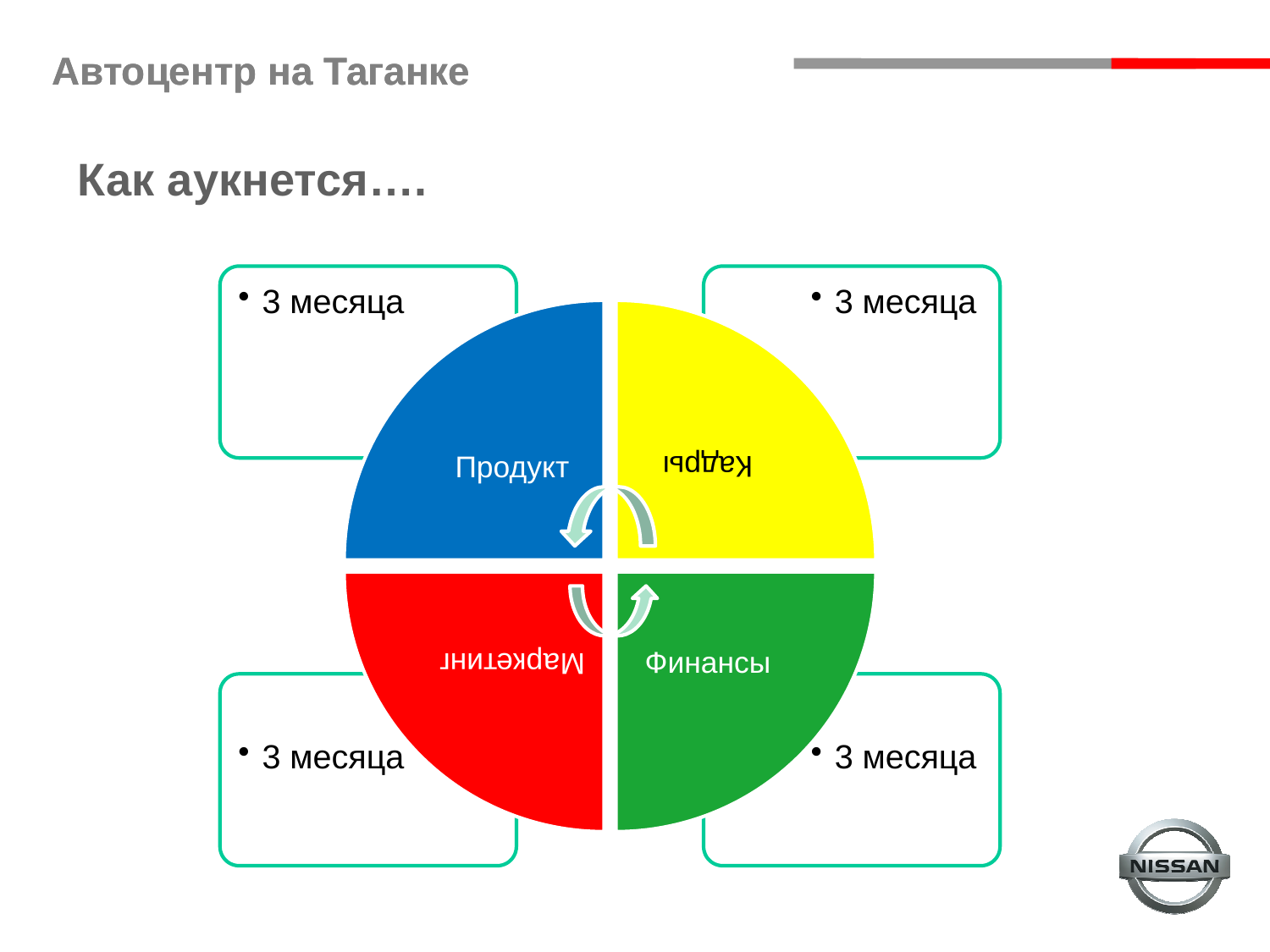

Как аукнется….
3 месяца

3 месяца
3 месяца

3 месяца
Продукт

Кадры

Финансы
Маркетинг